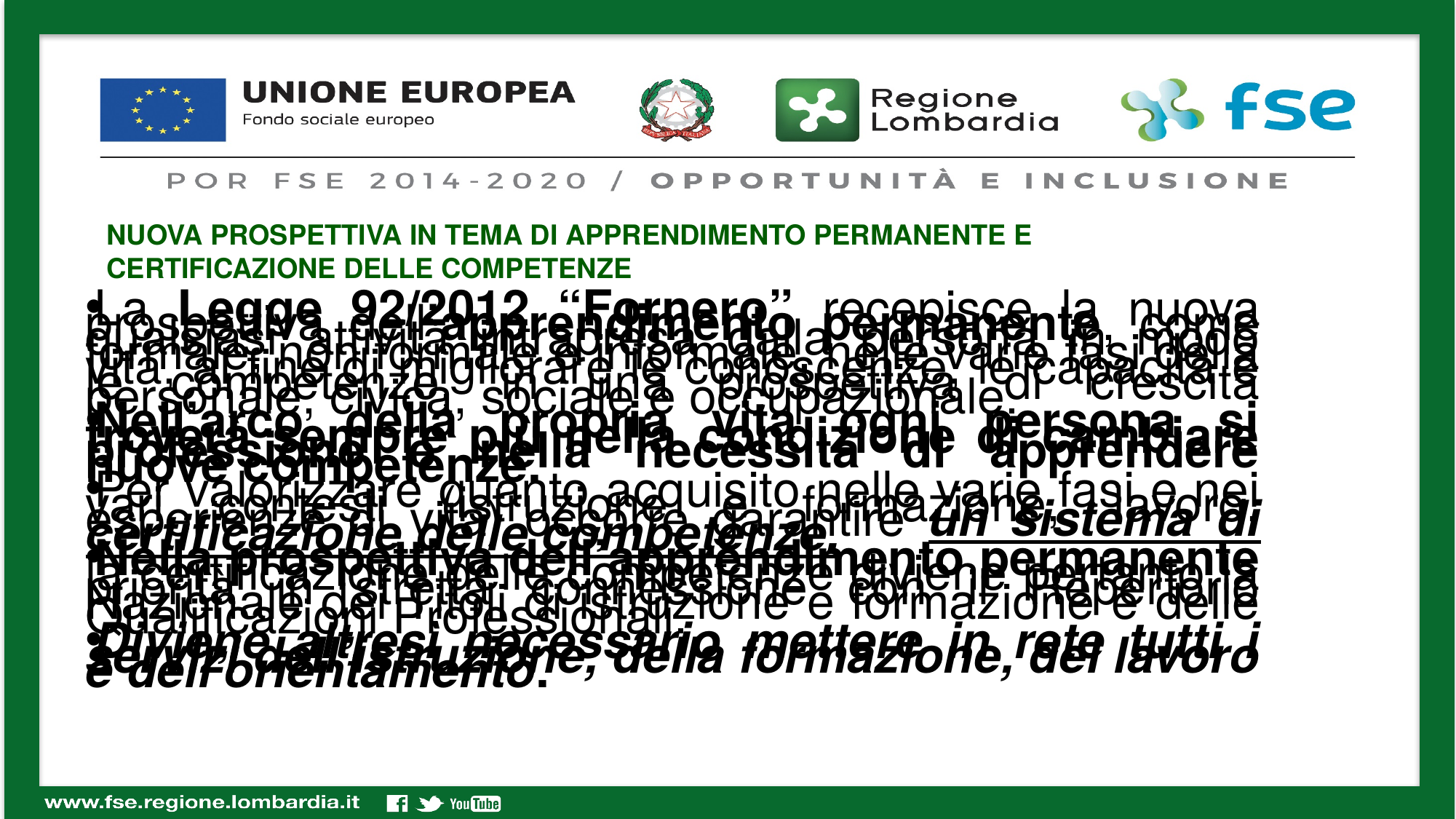

NUOVA PROSPETTIVA IN TEMA DI APPRENDIMENTO PERMANENTE E CERTIFICAZIONE DELLE COMPETENZE
La Legge 92/2012 “Fornero” recepisce la nuova prospettiva dell’apprendimento permanente, come qualsiasi attività intrapresa dalla persona in modo formale, non formale e informale, nelle varie fasi della vita, al fine di migliorare le conoscenze, le capacità e le competenze, in una prospettiva di crescita personale, civica, sociale e occupazionale.
Nell’arco della propria vita ogni persona si troverà sempre più nella condizione di cambiare professione e nella necessità di apprendere nuove competenze.
Per valorizzare quanto acquisito nelle varie fasi e nei vari contesti (istruzione e formazione, lavoro, esperienze di vita) occorre garantire un sistema di certificazione delle competenze.
Nella prospettiva dell’apprendimento permanente la certificazione delle competenze diviene pertanto la priorità in stretta connessione con il Repertorio Nazionale dei Titoli di istruzione e formazione e delle Qualificazioni Professionali.
Diviene altresì necessario mettere in rete tutti i servizi dell’istruzione, della formazione, del lavoro e dell’orientamento.